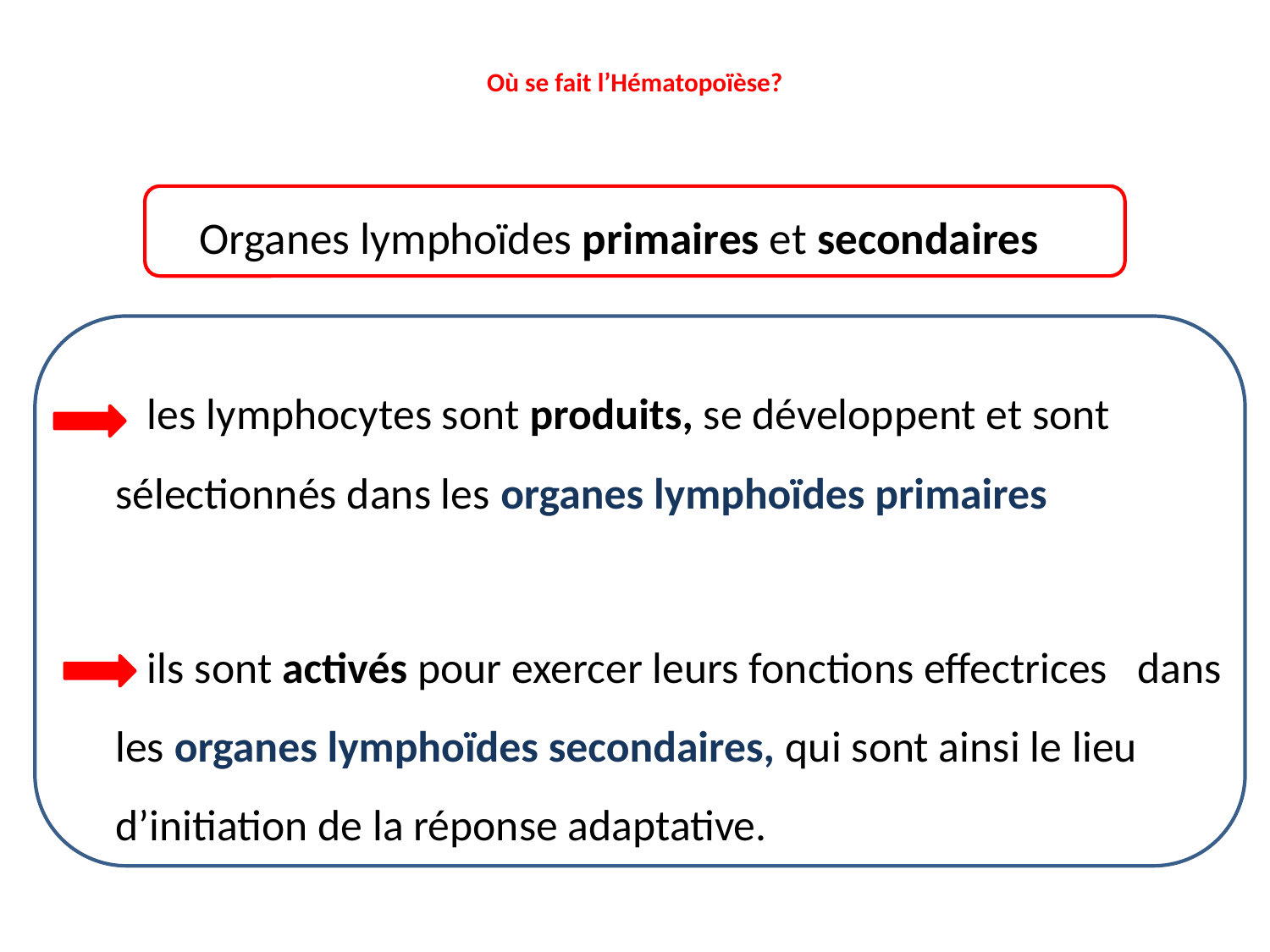

# Où se fait l’Hématopoïèse?
             Organes lymphoïdes primaires et secondaires

        les lymphocytes sont produits, se développent et sont sélectionnés dans les organes lymphoïdes primaires

        ils sont activés pour exercer leurs fonctions effectrices   dans les organes lymphoïdes secondaires, qui sont ainsi le lieu d’initiation de la réponse adaptative.